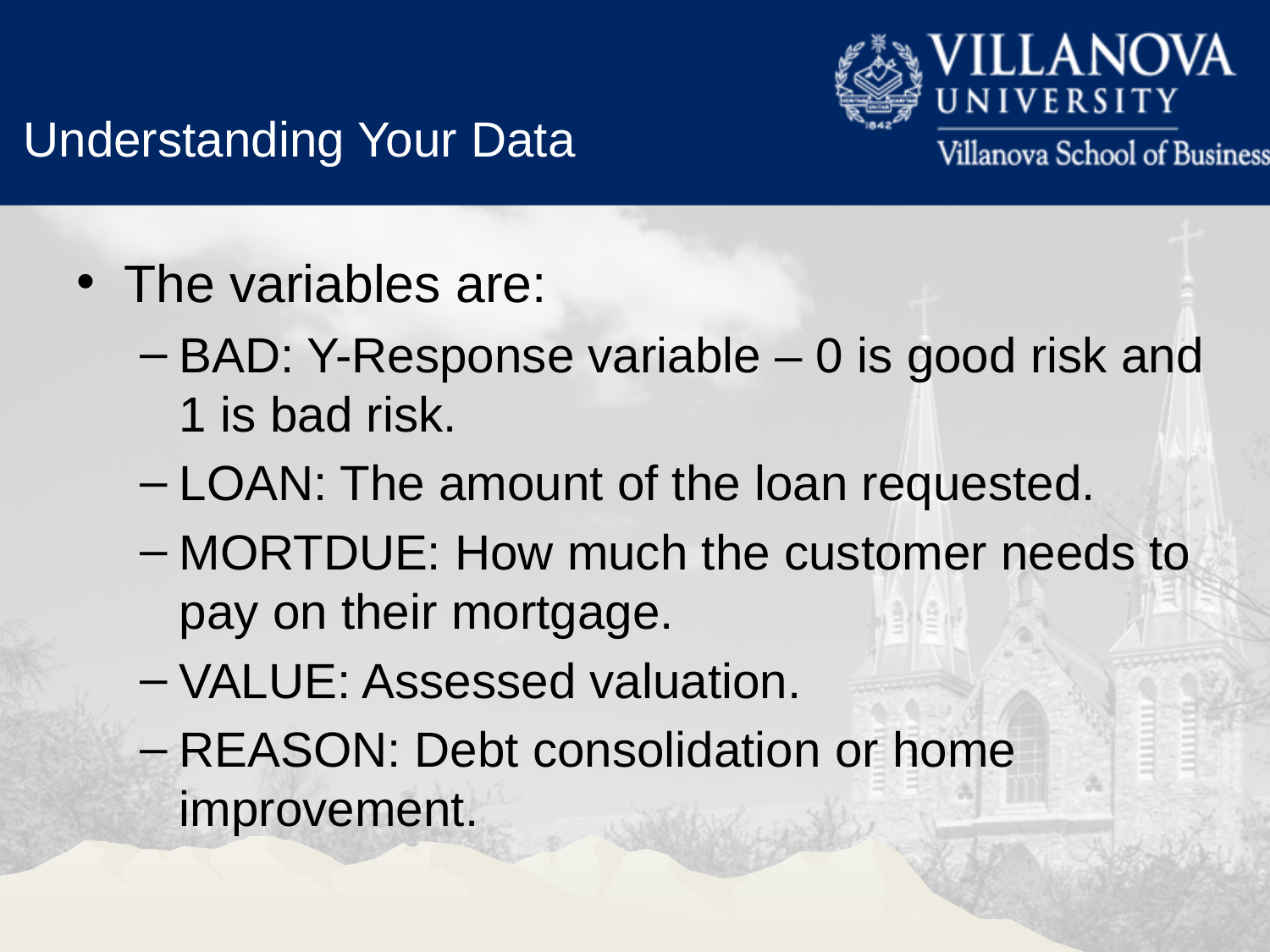

Understanding Your Data
The variables are:
BAD: Y-Response variable – 0 is good risk and 1 is bad risk.
LOAN: The amount of the loan requested.
MORTDUE: How much the customer needs to pay on their mortgage.
VALUE: Assessed valuation.
REASON: Debt consolidation or home improvement.